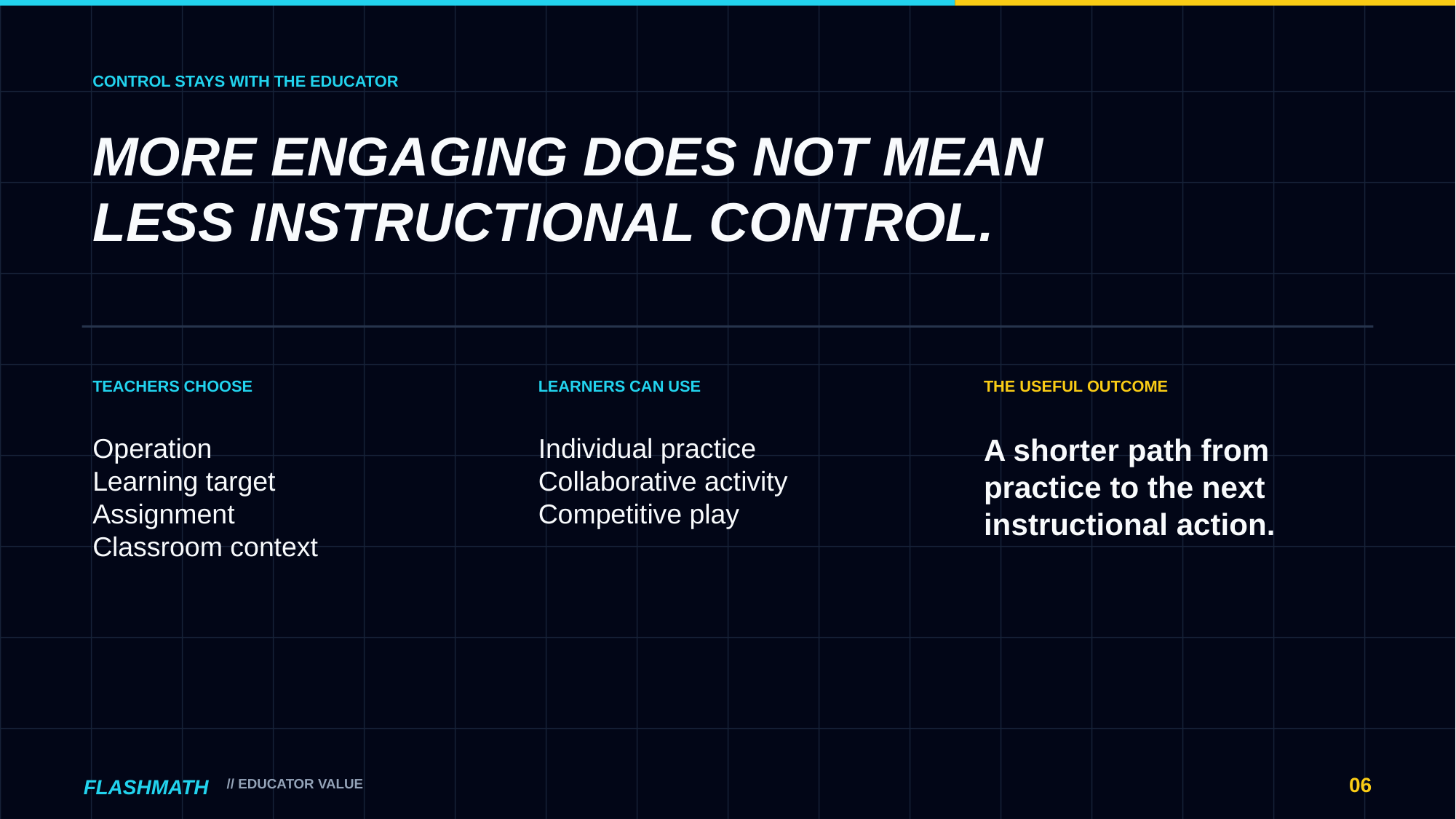

CONTROL STAYS WITH THE EDUCATOR

MORE ENGAGING DOES NOT MEAN
LESS INSTRUCTIONAL CONTROL.

TEACHERS CHOOSE
LEARNERS CAN USE
THE USEFUL OUTCOME
Operation
Learning target
Assignment
Classroom context
Individual practice
Collaborative activity
Competitive play
A shorter path from practice to the next instructional action.

06
FLASHMATH
// EDUCATOR VALUE